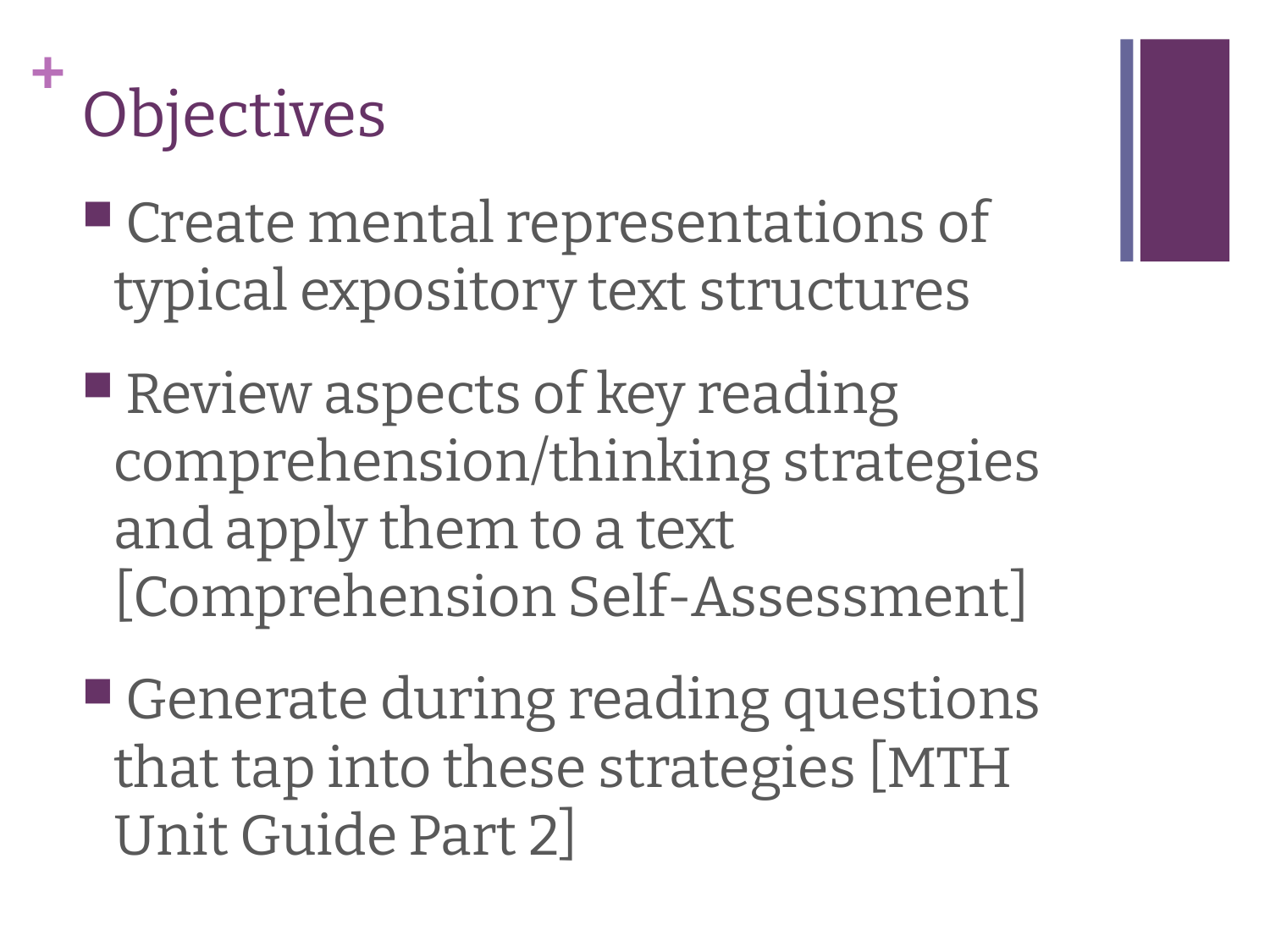

# Objectives
 Create mental representations of typical expository text structures
 Review aspects of key reading comprehension/thinking strategies and apply them to a text [Comprehension Self-Assessment]
 Generate during reading questions that tap into these strategies [MTH Unit Guide Part 2]